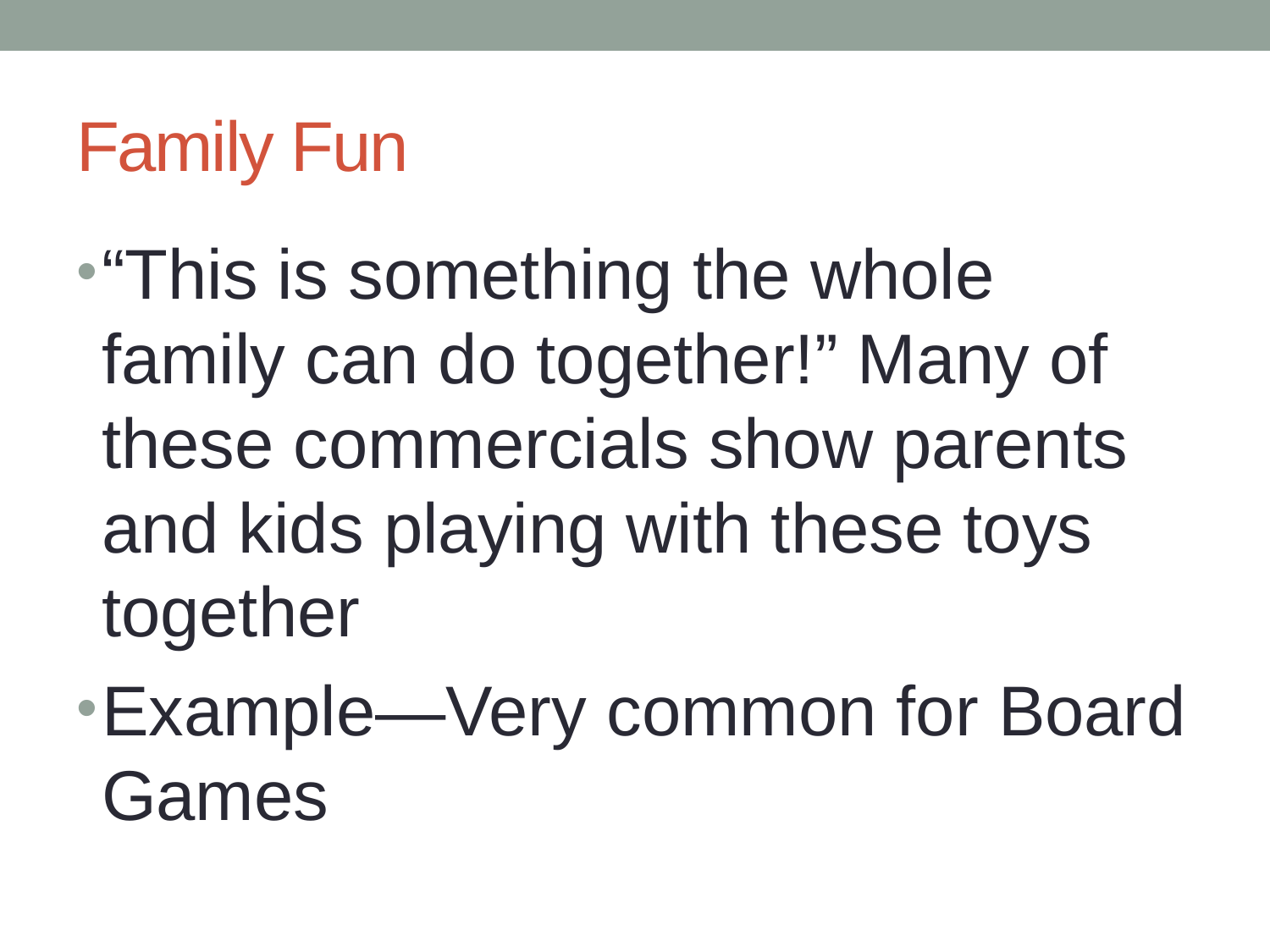

# Family Fun
“This is something the whole family can do together!” Many of these commercials show parents and kids playing with these toys together
Example—Very common for Board Games